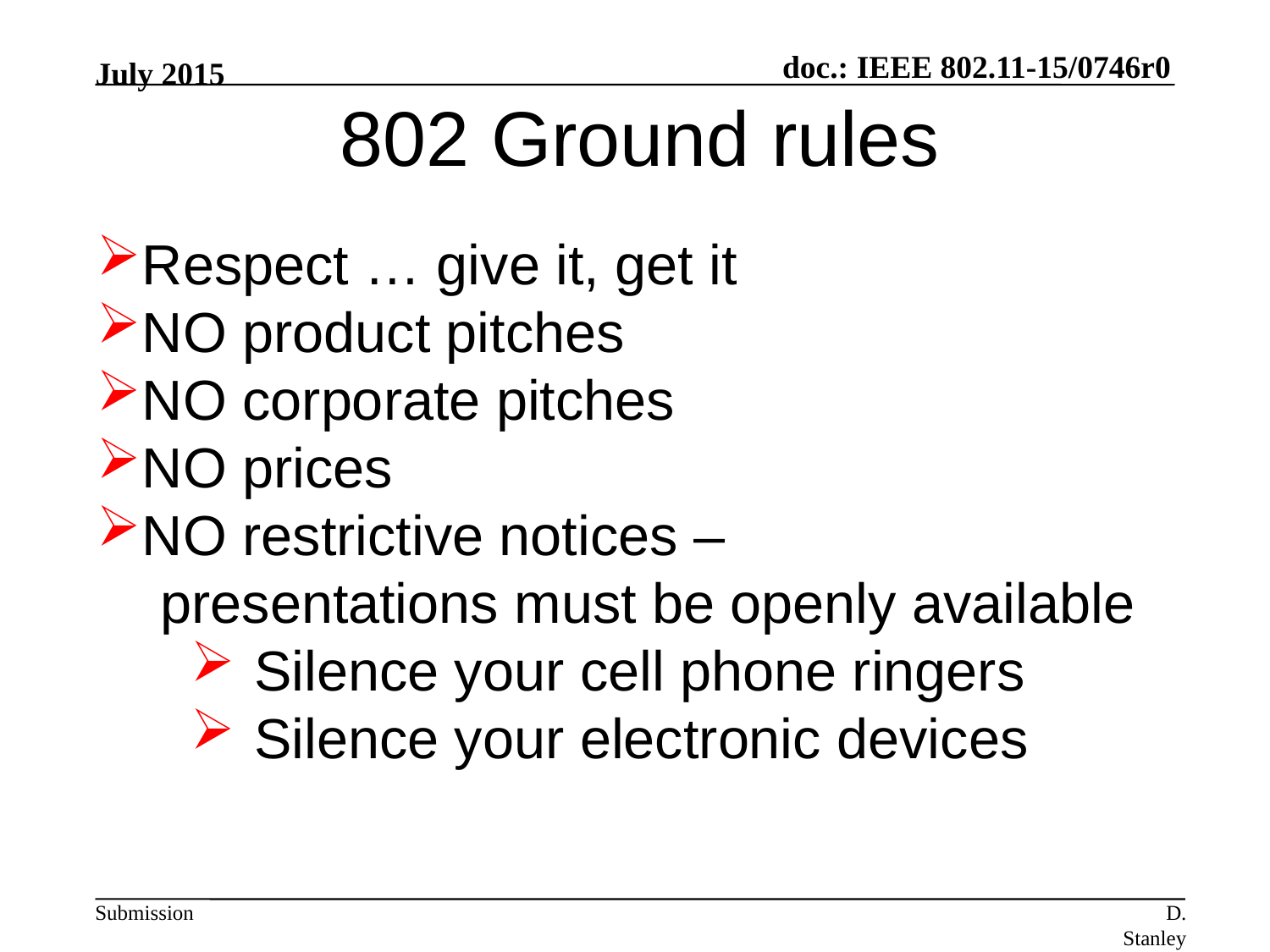

July 2015
802 Ground rules
Respect … give it, get it
NO product pitches
NO corporate pitches
NO prices
NO restrictive notices –
presentations must be openly available
Silence your cell phone ringers
Silence your electronic devices

D. Stanley HP-Aruba Networks